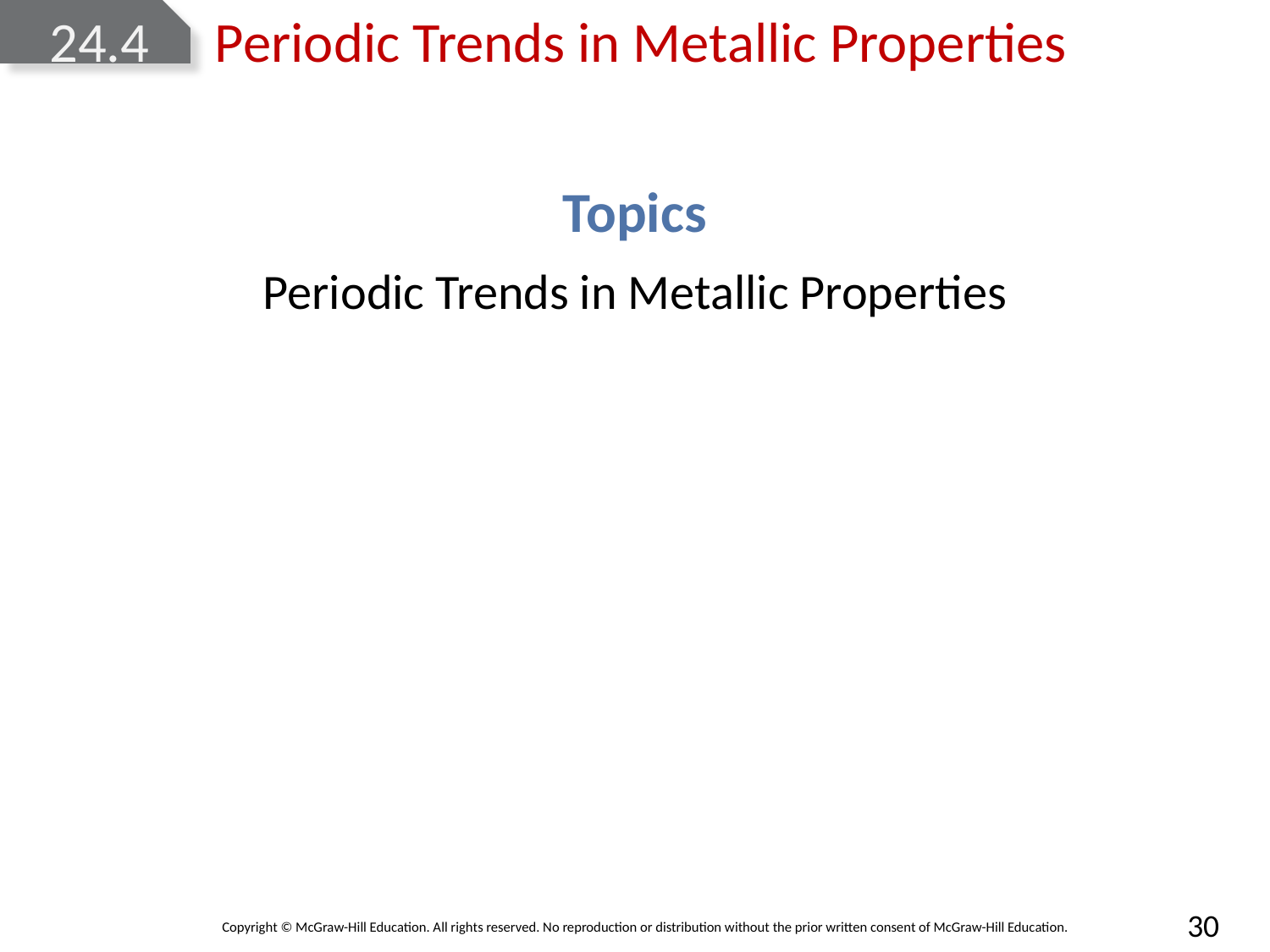

# 24.4 Periodic Trends in Metallic Properties
Topics
Periodic Trends in Metallic Properties